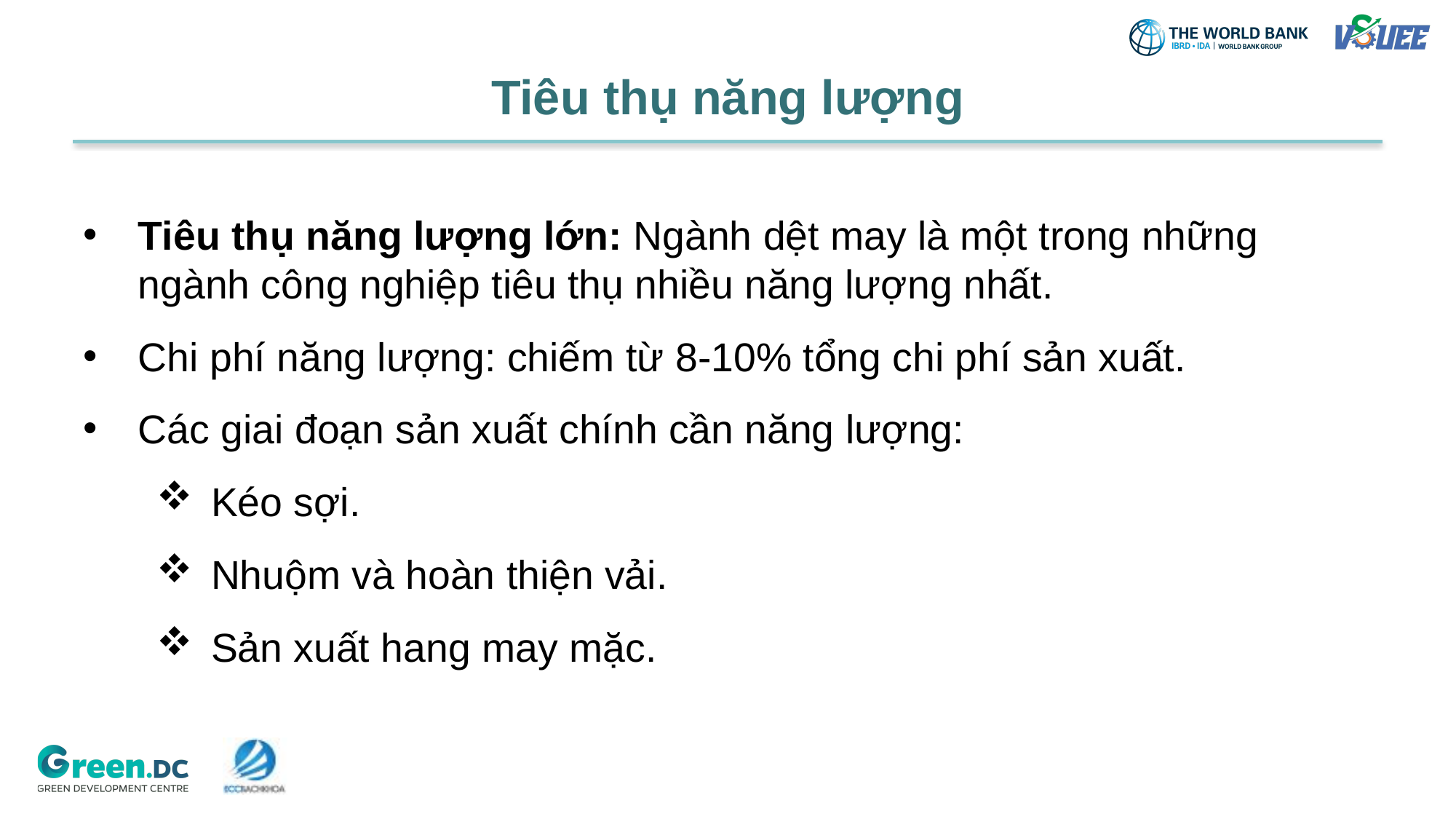

# Tiêu thụ năng lượng
Tiêu thụ năng lượng lớn: Ngành dệt may là một trong những ngành công nghiệp tiêu thụ nhiều năng lượng nhất.
Chi phí năng lượng: chiếm từ 8-10% tổng chi phí sản xuất.
Các giai đoạn sản xuất chính cần năng lượng:
Kéo sợi.
Nhuộm và hoàn thiện vải.
Sản xuất hang may mặc.